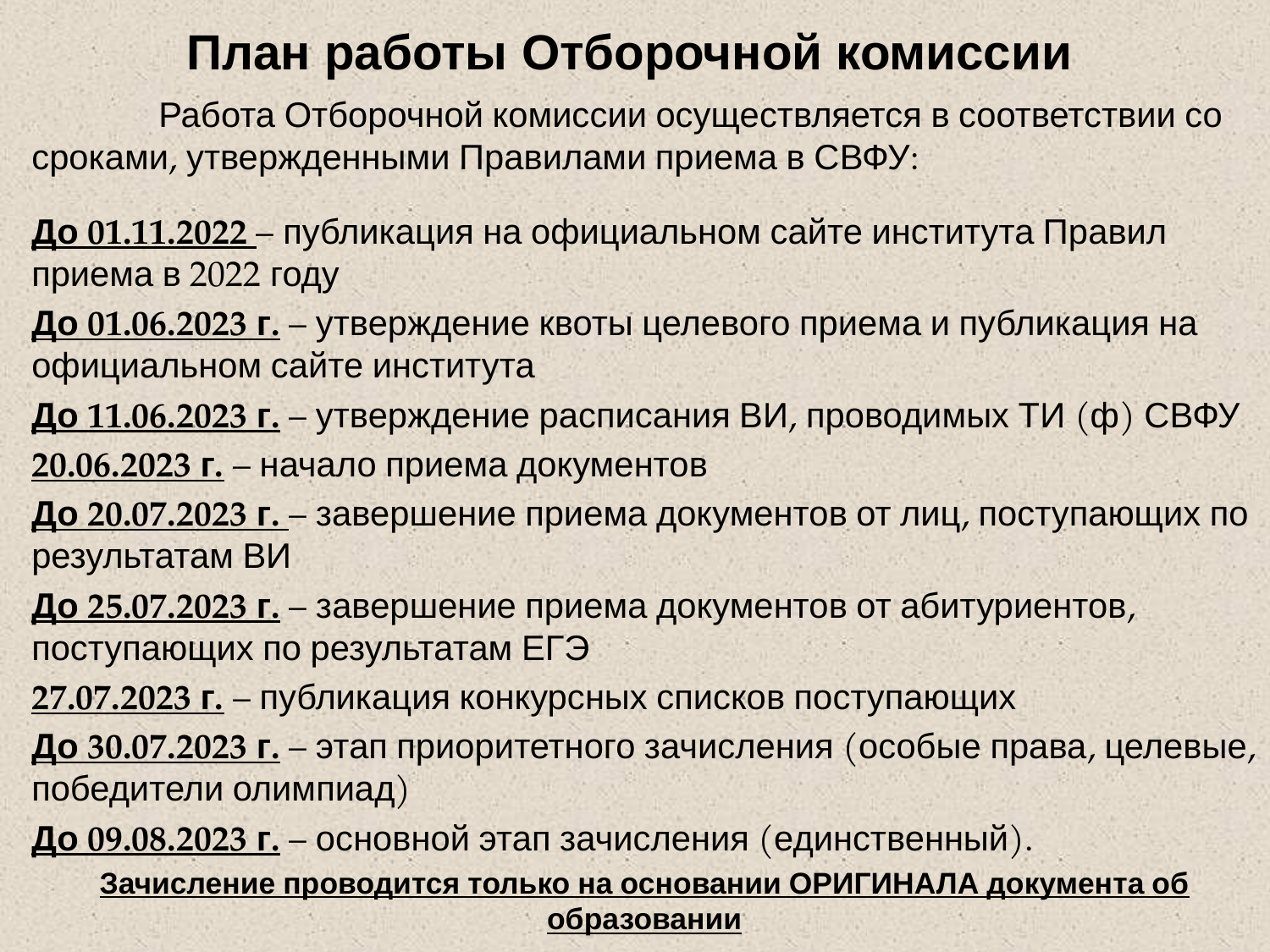

# План работы Отборочной комиссии
	Работа Отборочной комиссии осуществляется в соответствии со сроками, утвержденными Правилами приема в СВФУ:

До 01.11.2022 – публикация на официальном сайте института Правил приема в 2022 году
До 01.06.2023 г. – утверждение квоты целевого приема и публикация на официальном сайте института
До 11.06.2023 г. – утверждение расписания ВИ, проводимых ТИ (ф) СВФУ
20.06.2023 г. – начало приема документов
До 20.07.2023 г. – завершение приема документов от лиц, поступающих по результатам ВИ
До 25.07.2023 г. – завершение приема документов от абитуриентов, поступающих по результатам ЕГЭ
27.07.2023 г. – публикация конкурсных списков поступающих
До 30.07.2023 г. – этап приоритетного зачисления (особые права, целевые, победители олимпиад)
До 09.08.2023 г. – основной этап зачисления (единственный).
Зачисление проводится только на основании ОРИГИНАЛА документа об образовании